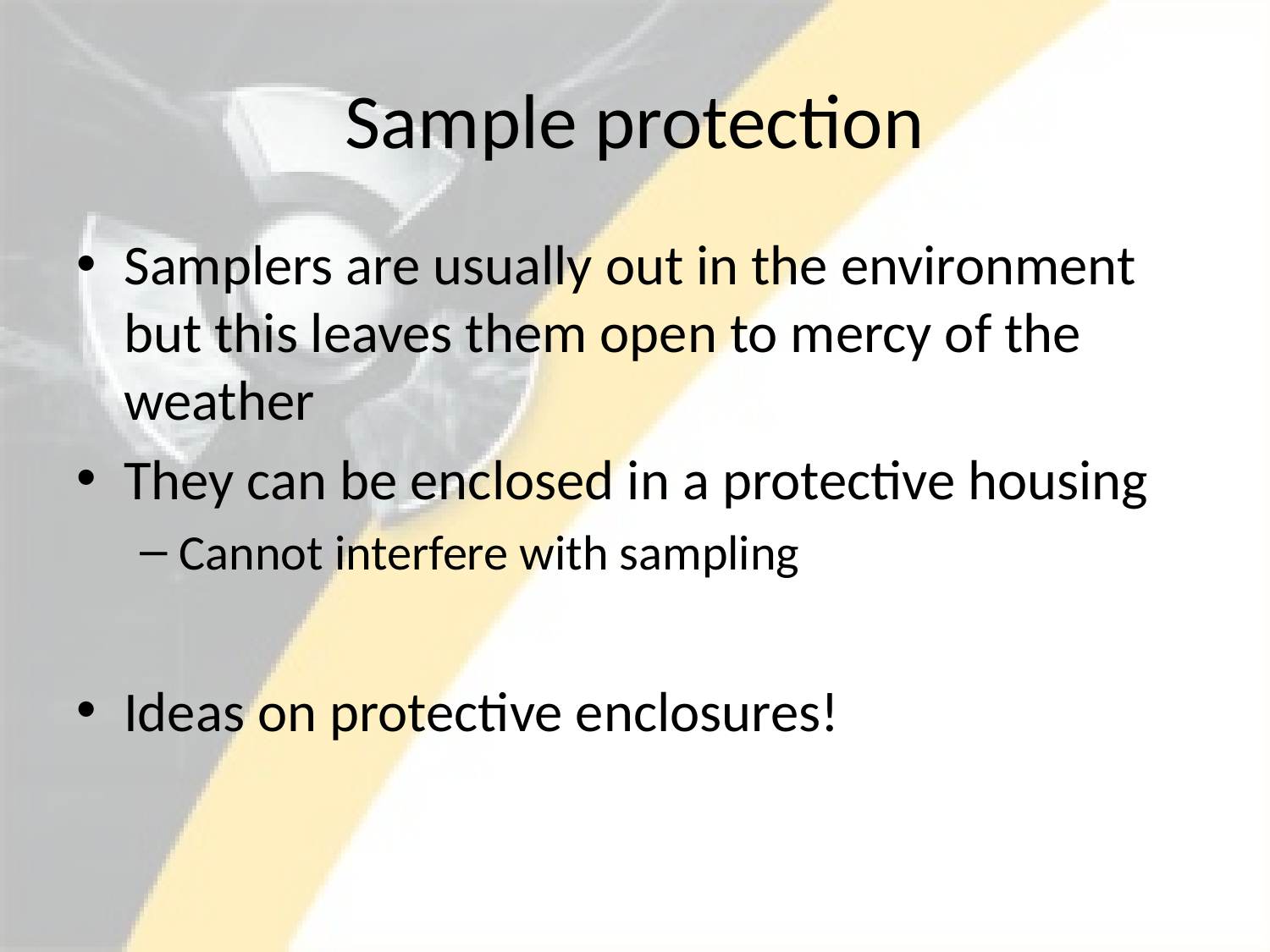

# Sample protection
Samplers are usually out in the environment but this leaves them open to mercy of the weather
They can be enclosed in a protective housing
Cannot interfere with sampling

Ideas on protective enclosures!